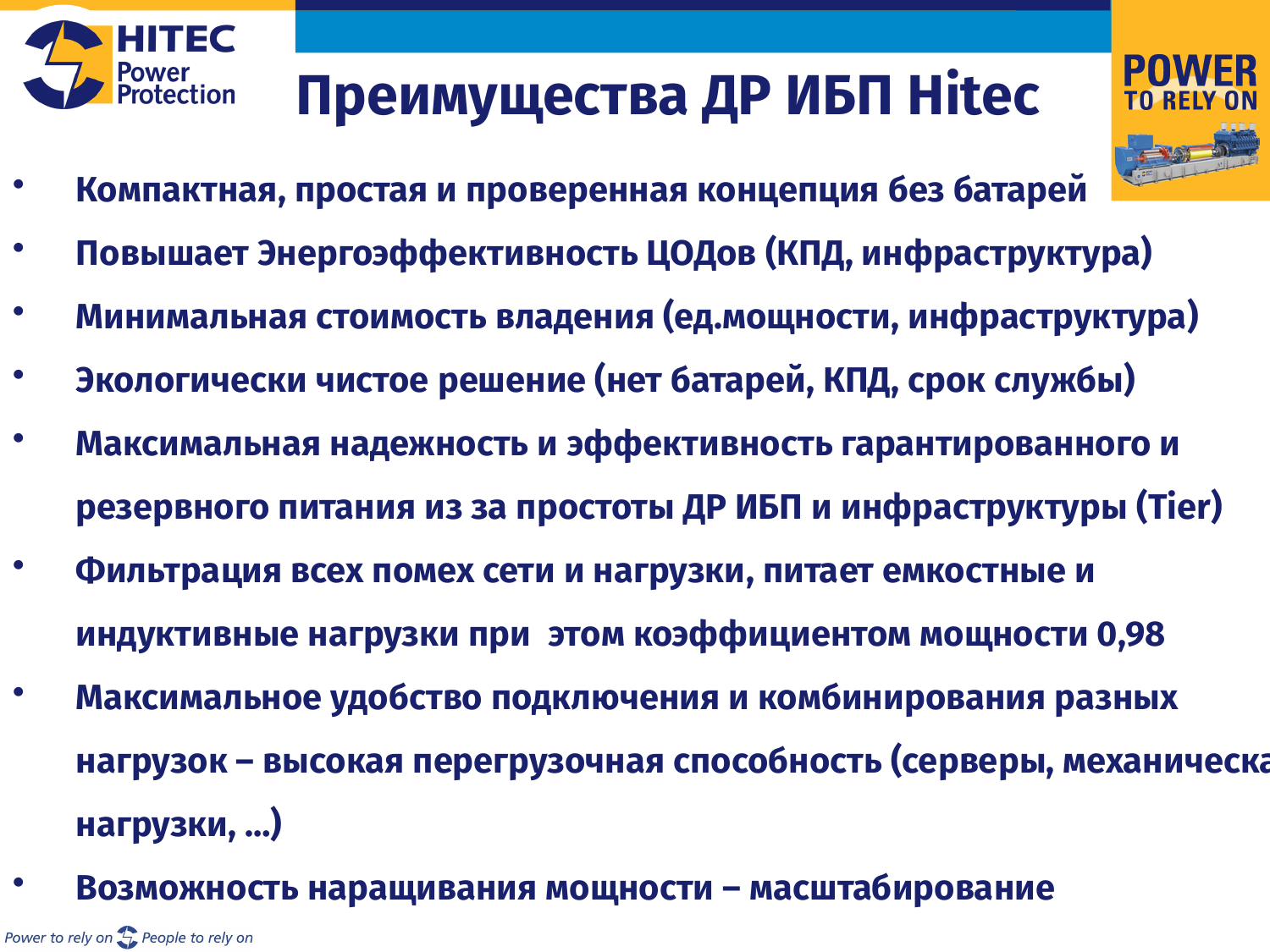

Преимущества ДР ИБП Hitec
Компактная, простая и проверенная концепция без батарей
Повышает Энергоэффективность ЦОДов (КПД, инфраструктура)
Mинимальная стоимость владения (ед.мощности, инфраструктура)
Экологически чистое решение (нет батарей, КПД, срок службы)
Mаксимальная надежность и эффективность гарантированного и резервного питания из за простоты ДР ИБП и инфраструктуры (Tier)
Фильтрация всех помех сети и нагрузки, питает емкостные и индуктивные нагрузки при  этом коэффициентом мощности 0,98
Максимальное удобство подключения и комбинирования разных нагрузок – высокая перегрузочная способность (серверы, механическая нагрузки, …)
Возможность наращивания мощности – масштабирование